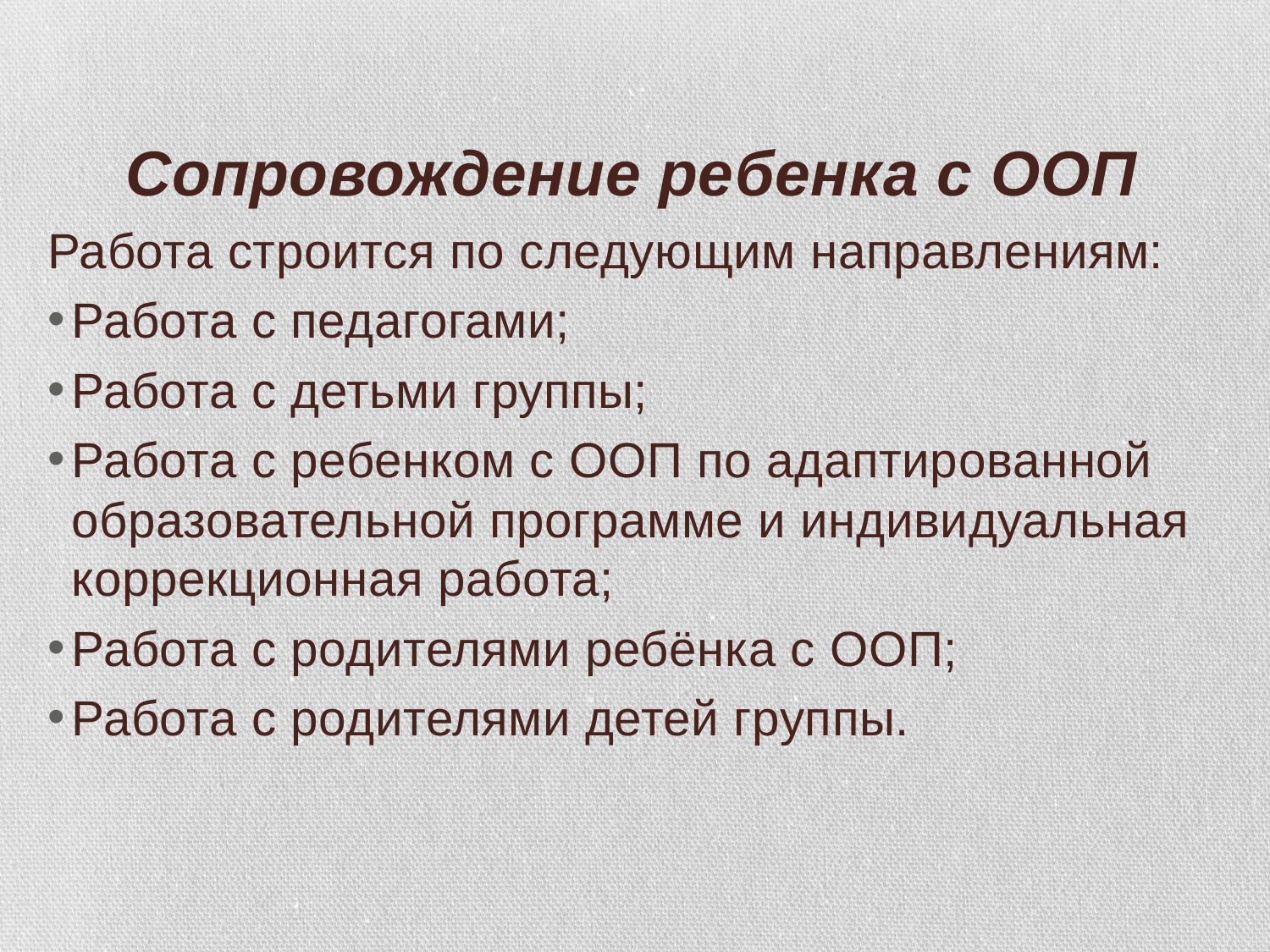

Сопровождение ребенка с ООП
Работа строится по следующим направлениям:
Работа с педагогами;
Работа с детьми группы;
Работа с ребенком с ООП по адаптированной образовательной программе и индивидуальная коррекционная работа;
Работа с родителями ребёнка с ООП;
Работа с родителями детей группы.